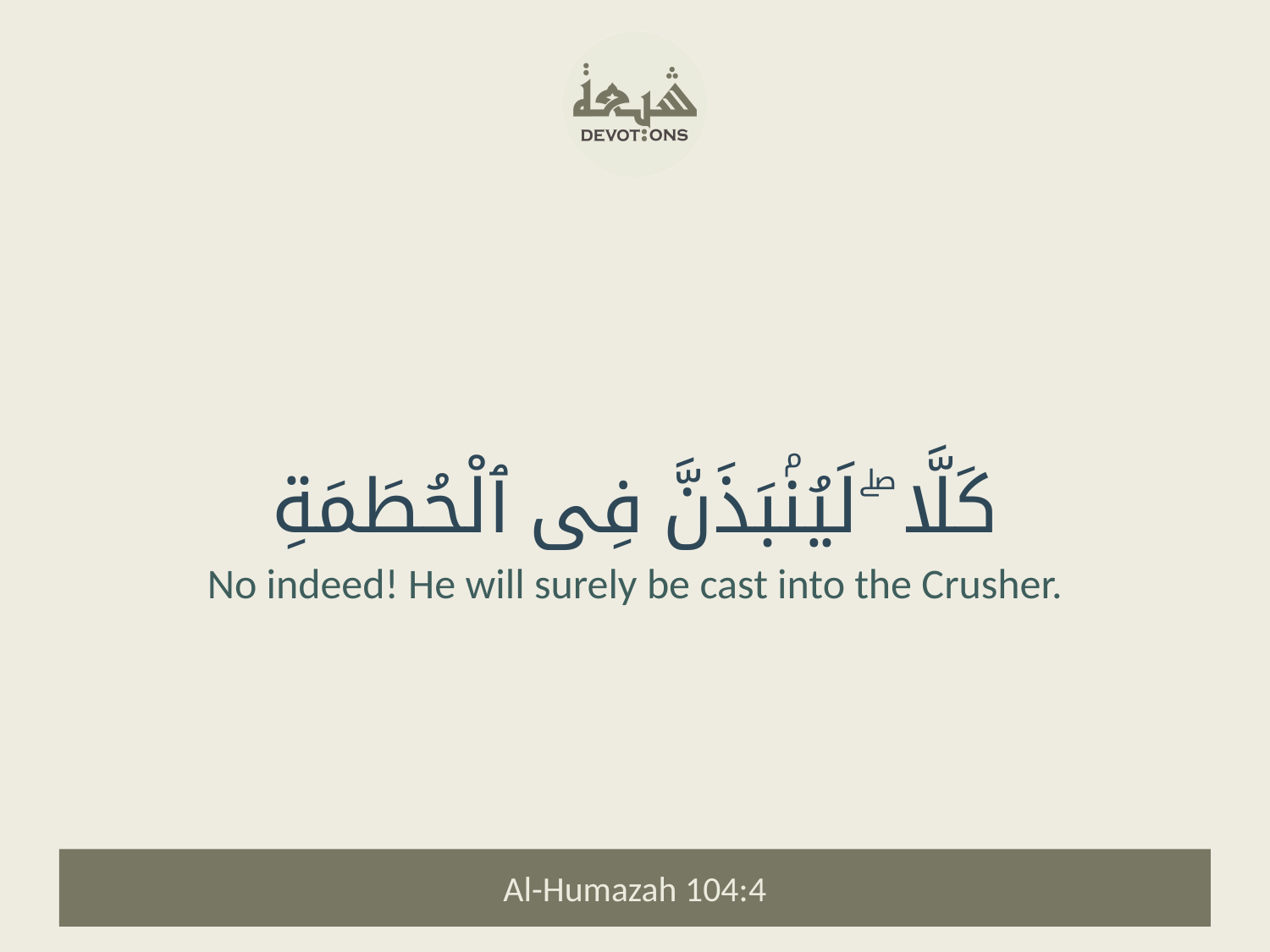

كَلَّا ۖ لَيُنۢبَذَنَّ فِى ٱلْحُطَمَةِ
No indeed! He will surely be cast into the Crusher.
Al-Humazah 104:4